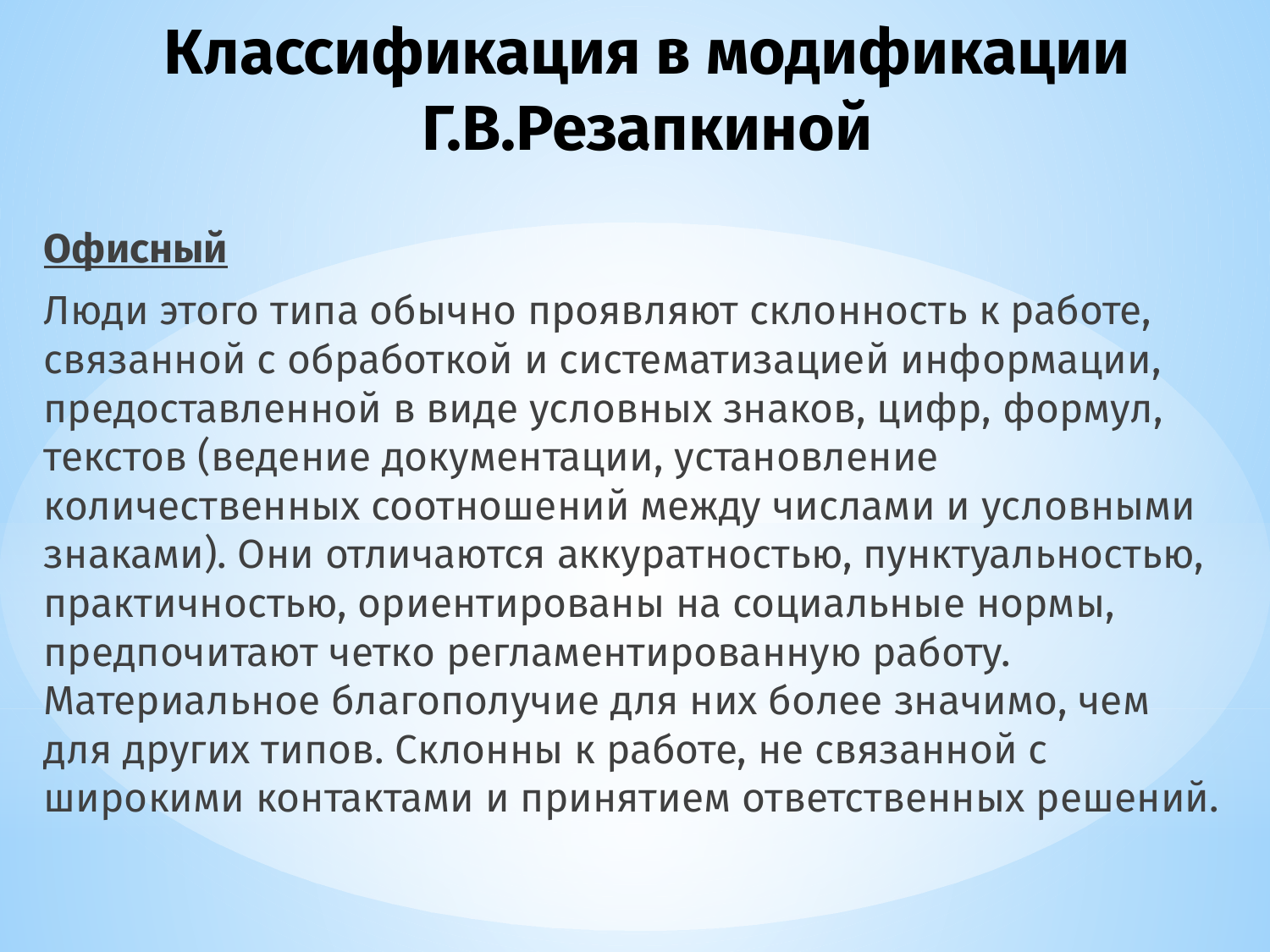

# Классификация в модификации Г.В.Резапкиной
Офисный
Люди этого типа обычно проявляют склонность к работе, связанной с обработкой и систематизацией информации, предоставленной в виде условных знаков, цифр, формул, текстов (ведение документации, установление количественных соотношений между числами и условными знаками). Они отличаются аккуратностью, пунктуальностью, практичностью, ориентированы на социальные нормы, предпочитают четко регламентированную работу. Материальное благополучие для них более значимо, чем для других типов. Склонны к работе, не связанной с широкими контактами и принятием ответственных решений.